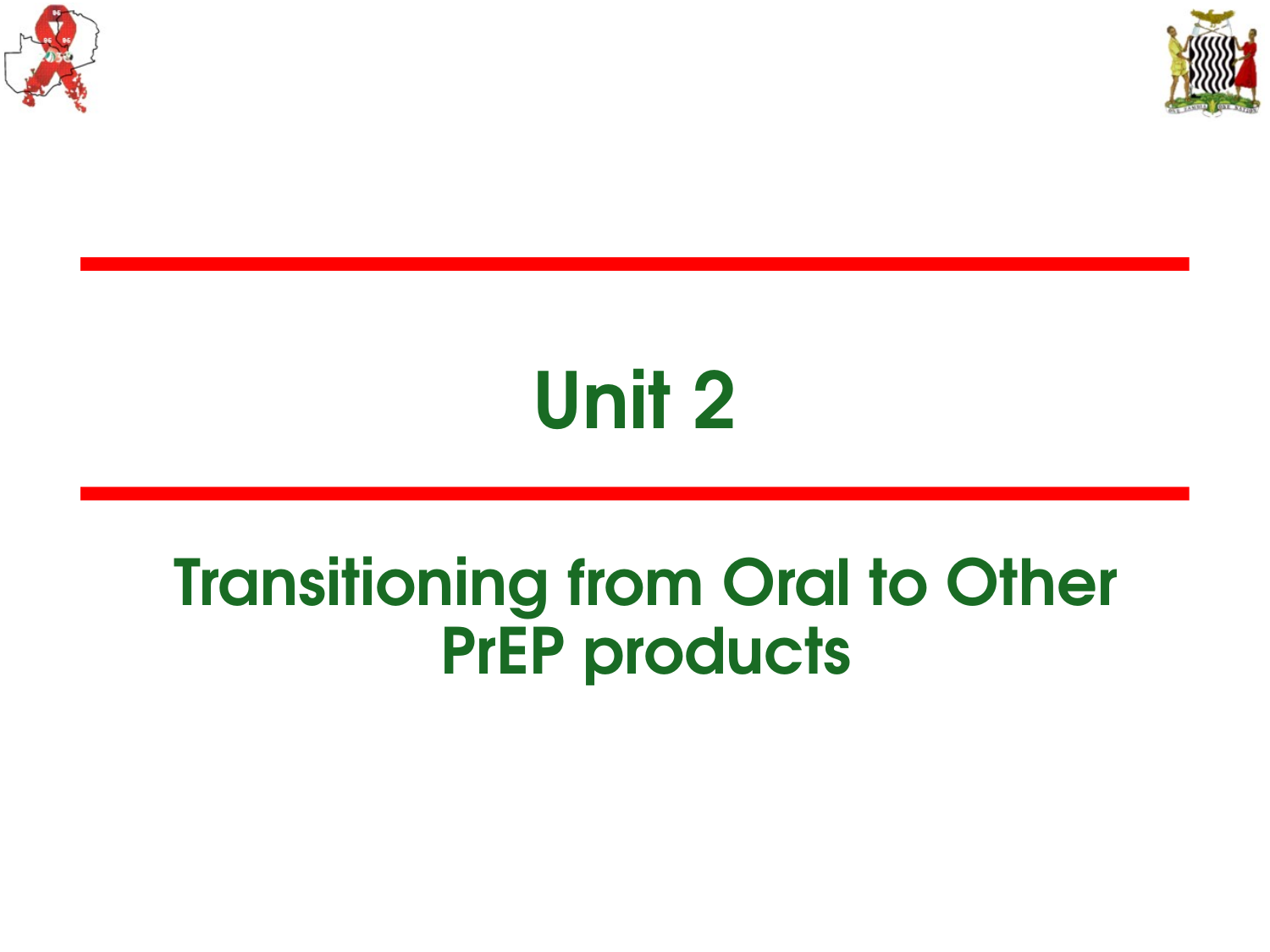

# Unit 2
Transitioning from Oral to Other PrEP products